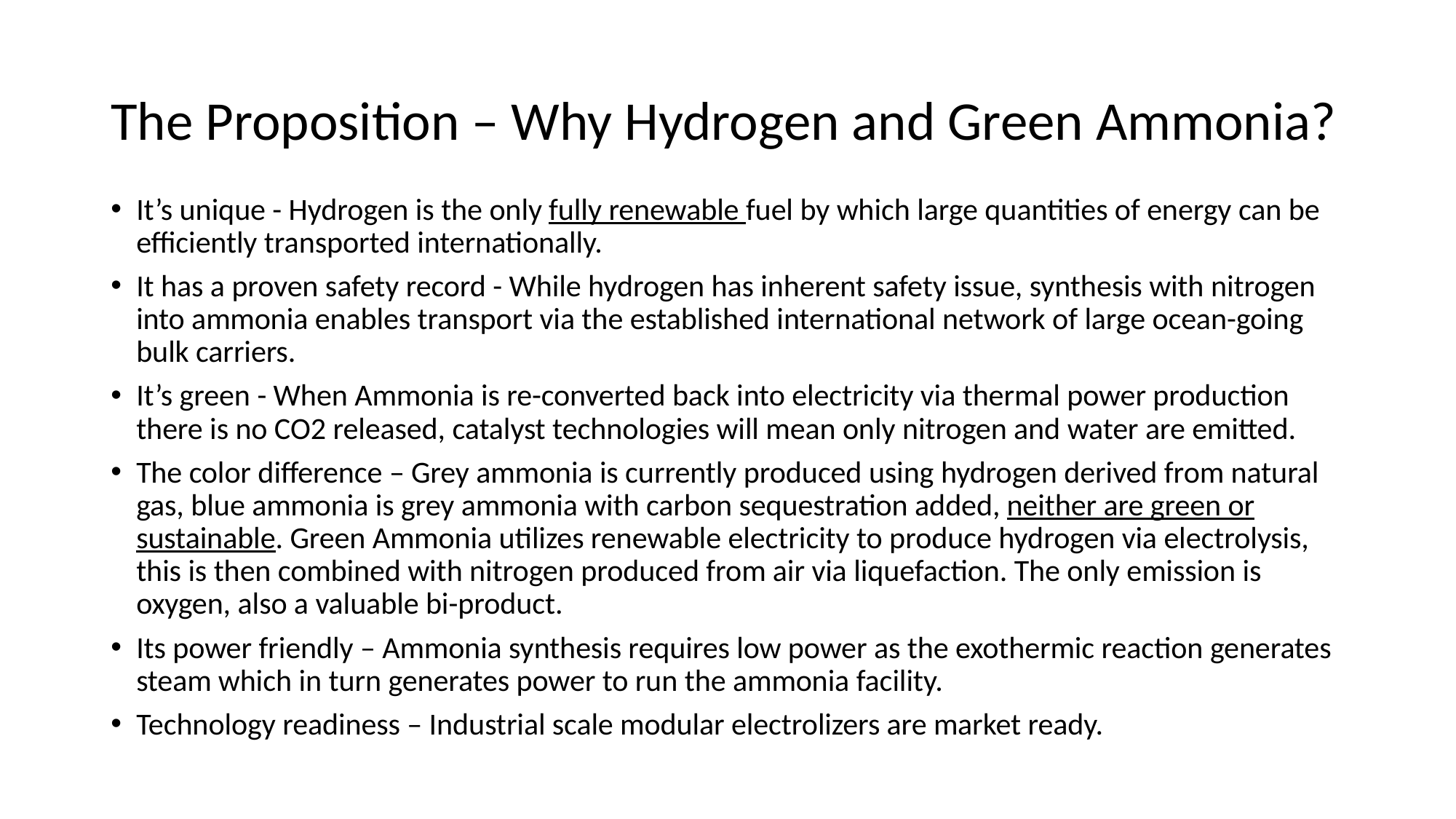

# The Proposition – Why Hydrogen and Green Ammonia?
It’s unique - Hydrogen is the only fully renewable fuel by which large quantities of energy can be efficiently transported internationally.
It has a proven safety record - While hydrogen has inherent safety issue, synthesis with nitrogen into ammonia enables transport via the established international network of large ocean-going bulk carriers.
It’s green - When Ammonia is re-converted back into electricity via thermal power production there is no CO2 released, catalyst technologies will mean only nitrogen and water are emitted.
The color difference – Grey ammonia is currently produced using hydrogen derived from natural gas, blue ammonia is grey ammonia with carbon sequestration added, neither are green or sustainable. Green Ammonia utilizes renewable electricity to produce hydrogen via electrolysis, this is then combined with nitrogen produced from air via liquefaction. The only emission is oxygen, also a valuable bi-product.
Its power friendly – Ammonia synthesis requires low power as the exothermic reaction generates steam which in turn generates power to run the ammonia facility.
Technology readiness – Industrial scale modular electrolizers are market ready.